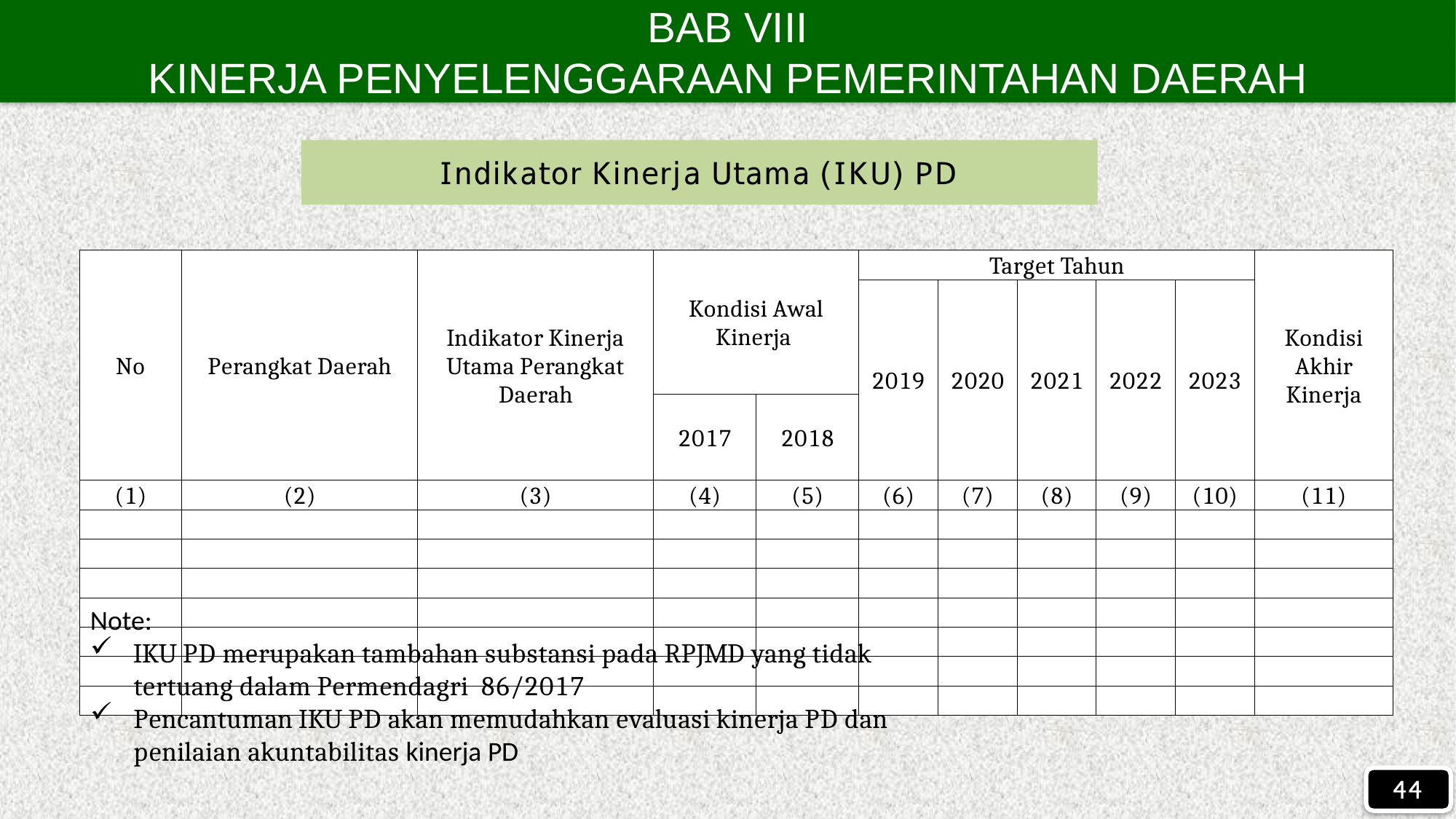

BAB VIII
KINERJA PENYELENGGARAAN PEMERINTAHAN DAERAH
# Indikator Kinerja Utama (IKU) PD
| No | Perangkat Daerah | Indikator Kinerja Utama Perangkat Daerah | Kondisi Awal Kinerja |  | Target Tahun |  |  |  |  | Kondisi Akhir Kinerja |
| --- | --- | --- | --- | --- | --- | --- | --- | --- | --- | --- |
|  |  |  |  |  | 2019 | 2020 | 2021 | 2022 | 2023 |  |
|  |  |  | 2017 | 2018 |  |  |  |  |  |  |
| (1) | (2) | (3) | (4) | (5) | (6) | (7) | (8) | (9) | (10) | (11) |
|  |  |  |  |  |  |  |  |  |  |  |
|  |  |  |  |  |  |  |  |  |  |  |
|  |  |  |  |  |  |  |  |  |  |  |
|  |  |  |  |  |  |  |  |  |  |  |
|  |  |  |  |  |  |  |  |  |  |  |
|  |  |  |  |  |  |  |  |  |  |  |
|  |  |  |  |  |  |  |  |  |  |  |
Note:
IKU PD merupakan tambahan substansi pada RPJMD yang tidak tertuang dalam Permendagri  86/2017
Pencantuman IKU PD akan memudahkan evaluasi kinerja PD dan penilaian akuntabilitas kinerja PD
44